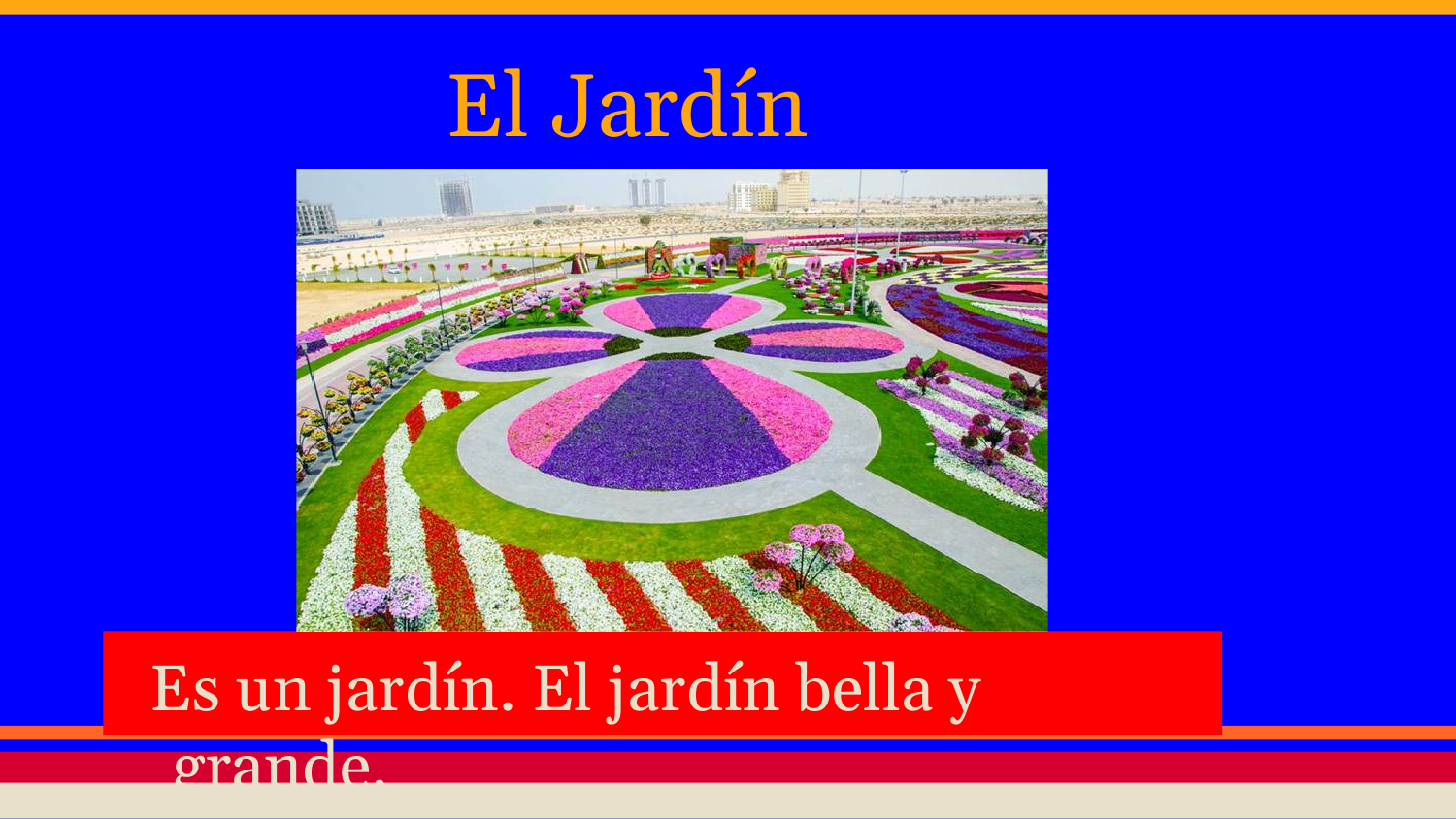

# El Jardín

Es un jardín. El jardín bella y grande.